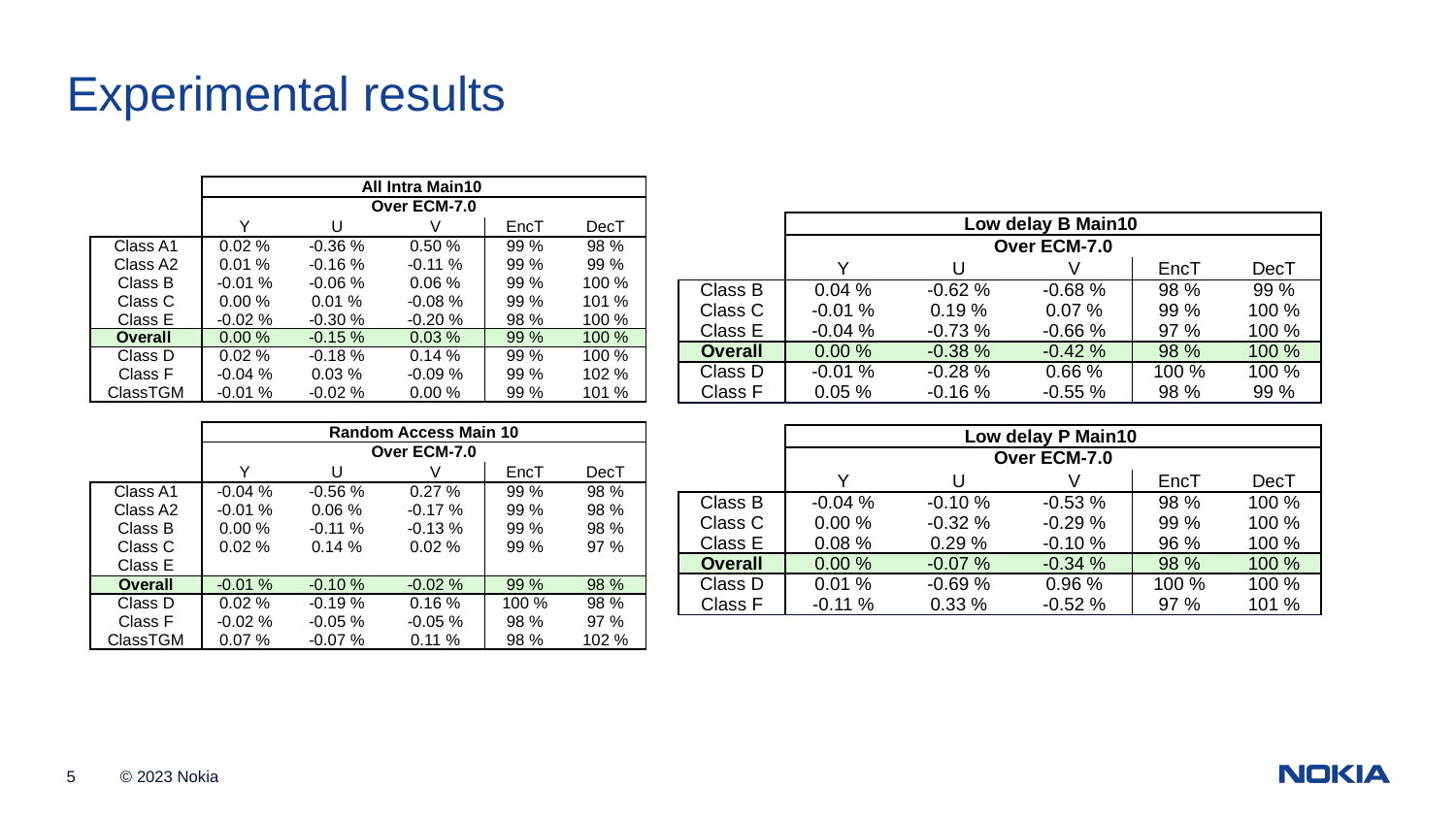

Experimental results
|  | All Intra Main10 |  |  |  |  |
| --- | --- | --- | --- | --- | --- |
|  | Over ECM-7.0 |  |  |  |  |
|  | Y | U | V | EncT | DecT |
| Class A1 | 0.02 % | -0.36 % | 0.50 % | 99 % | 98 % |
| Class A2 | 0.01 % | -0.16 % | -0.11 % | 99 % | 99 % |
| Class B | -0.01 % | -0.06 % | 0.06 % | 99 % | 100 % |
| Class C | 0.00 % | 0.01 % | -0.08 % | 99 % | 101 % |
| Class E | -0.02 % | -0.30 % | -0.20 % | 98 % | 100 % |
| Overall | 0.00 % | -0.15 % | 0.03 % | 99 % | 100 % |
| Class D | 0.02 % | -0.18 % | 0.14 % | 99 % | 100 % |
| Class F | -0.04 % | 0.03 % | -0.09 % | 99 % | 102 % |
| ClassTGM | -0.01 % | -0.02 % | 0.00 % | 99 % | 101 % |
|  |  |  |  |  |  |
|  | Random Access Main 10 |  |  |  |  |
|  | Over ECM-7.0 |  |  |  |  |
|  | Y | U | V | EncT | DecT |
| Class A1 | -0.04 % | -0.56 % | 0.27 % | 99 % | 98 % |
| Class A2 | -0.01 % | 0.06 % | -0.17 % | 99 % | 98 % |
| Class B | 0.00 % | -0.11 % | -0.13 % | 99 % | 98 % |
| Class C | 0.02 % | 0.14 % | 0.02 % | 99 % | 97 % |
| Class E |  |  |  |  |  |
| Overall | -0.01 % | -0.10 % | -0.02 % | 99 % | 98 % |
| Class D | 0.02 % | -0.19 % | 0.16 % | 100 % | 98 % |
| Class F | -0.02 % | -0.05 % | -0.05 % | 98 % | 97 % |
| ClassTGM | 0.07 % | -0.07 % | 0.11 % | 98 % | 102 % |
|  | Low delay B Main10 |  |  |  |  |
| --- | --- | --- | --- | --- | --- |
|  | Over ECM-7.0 |  |  |  |  |
|  | Y | U | V | EncT | DecT |
| Class B | 0.04 % | -0.62 % | -0.68 % | 98 % | 99 % |
| Class C | -0.01 % | 0.19 % | 0.07 % | 99 % | 100 % |
| Class E | -0.04 % | -0.73 % | -0.66 % | 97 % | 100 % |
| Overall | 0.00 % | -0.38 % | -0.42 % | 98 % | 100 % |
| Class D | -0.01 % | -0.28 % | 0.66 % | 100 % | 100 % |
| Class F | 0.05 % | -0.16 % | -0.55 % | 98 % | 99 % |
|  |  |  |  |  |  |
|  | Low delay P Main10 |  |  |  |  |
|  | Over ECM-7.0 |  |  |  |  |
|  | Y | U | V | EncT | DecT |
| Class B | -0.04 % | -0.10 % | -0.53 % | 98 % | 100 % |
| Class C | 0.00 % | -0.32 % | -0.29 % | 99 % | 100 % |
| Class E | 0.08 % | 0.29 % | -0.10 % | 96 % | 100 % |
| Overall | 0.00 % | -0.07 % | -0.34 % | 98 % | 100 % |
| Class D | 0.01 % | -0.69 % | 0.96 % | 100 % | 100 % |
| Class F | -0.11 % | 0.33 % | -0.52 % | 97 % | 101 % |